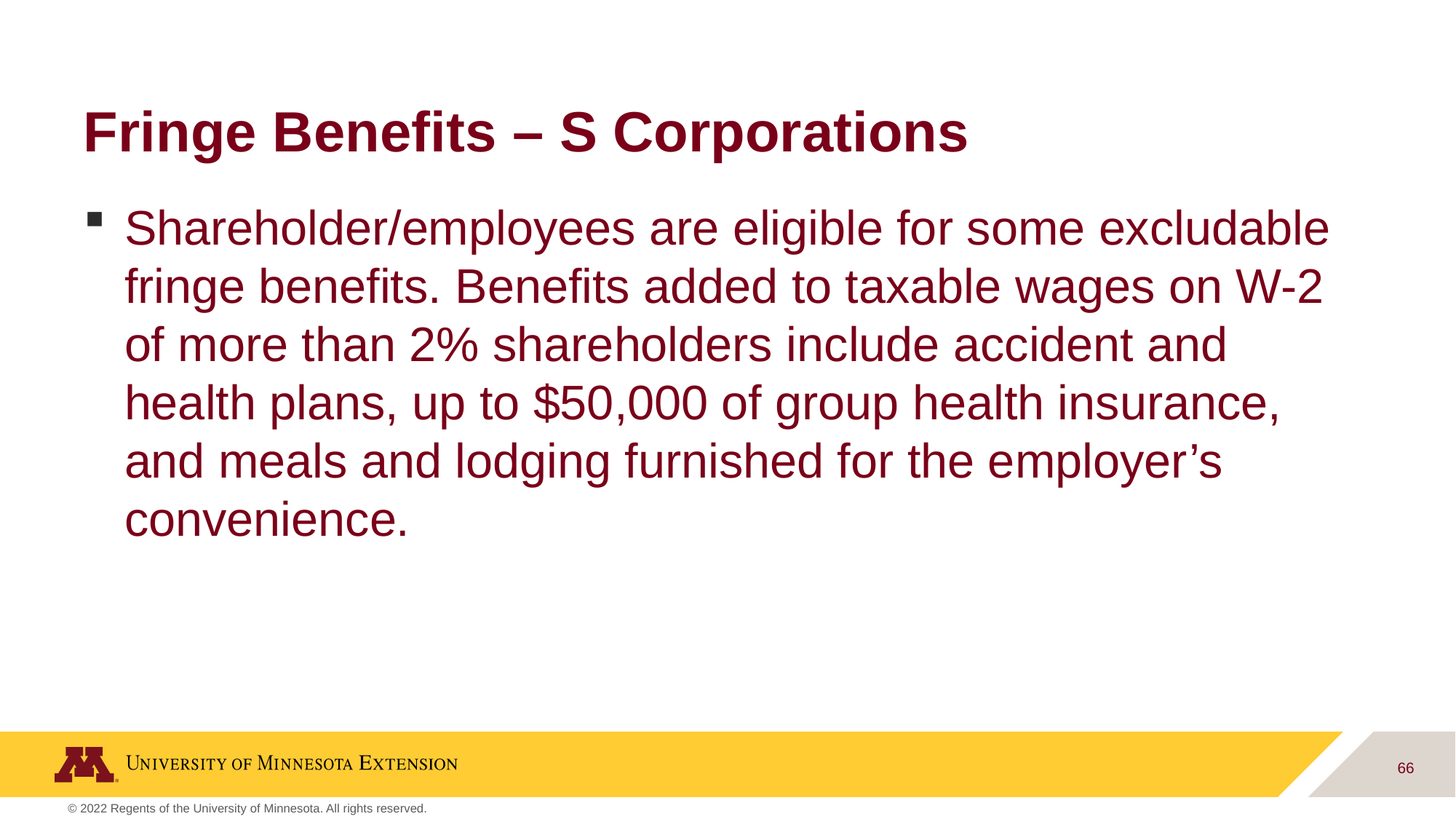

# Fringe Benefits – S Corporations
Shareholder/employees are eligible for some excludable fringe benefits. Benefits added to taxable wages on W-2 of more than 2% shareholders include accident and health plans, up to $50,000 of group health insurance, and meals and lodging furnished for the employer’s convenience.